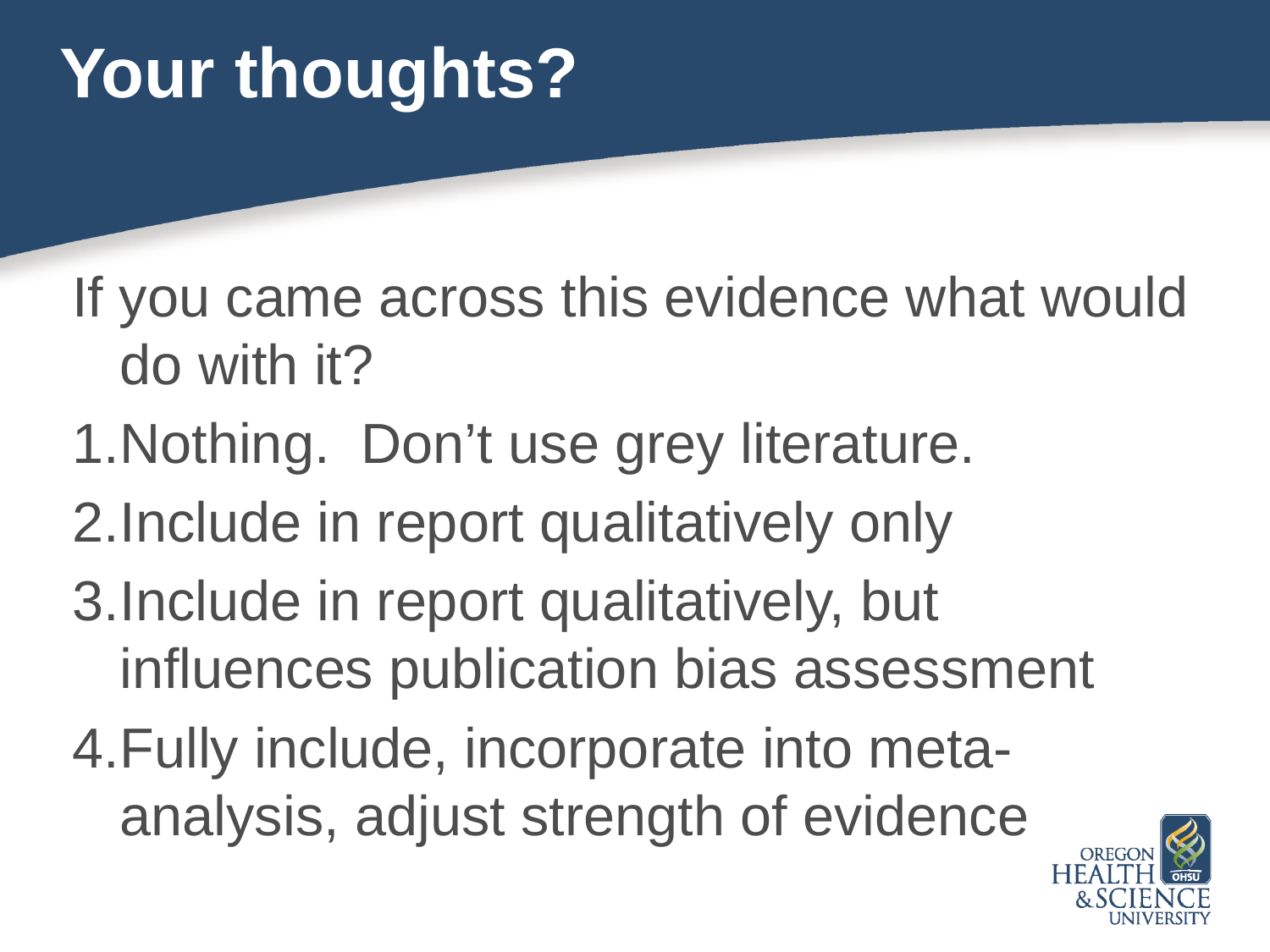

# Your thoughts?
If you came across this evidence what would do with it?
Nothing.  Don’t use grey literature.
Include in report qualitatively only
Include in report qualitatively, but influences publication bias assessment
Fully include, incorporate into meta-analysis, adjust strength of evidence